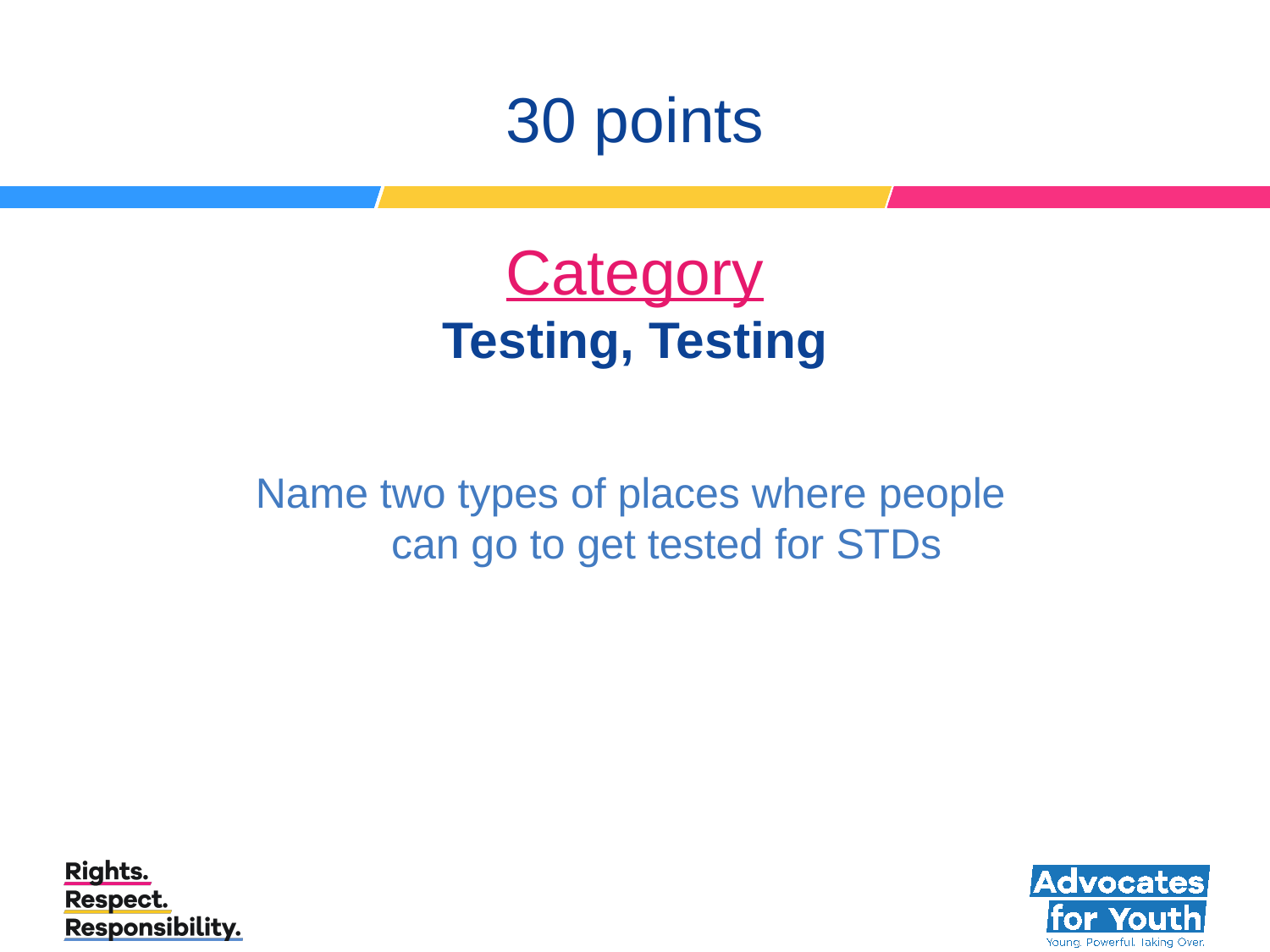

# 30 points Category Testing, Testing
Name two types of places where people
can go to get tested for STDs